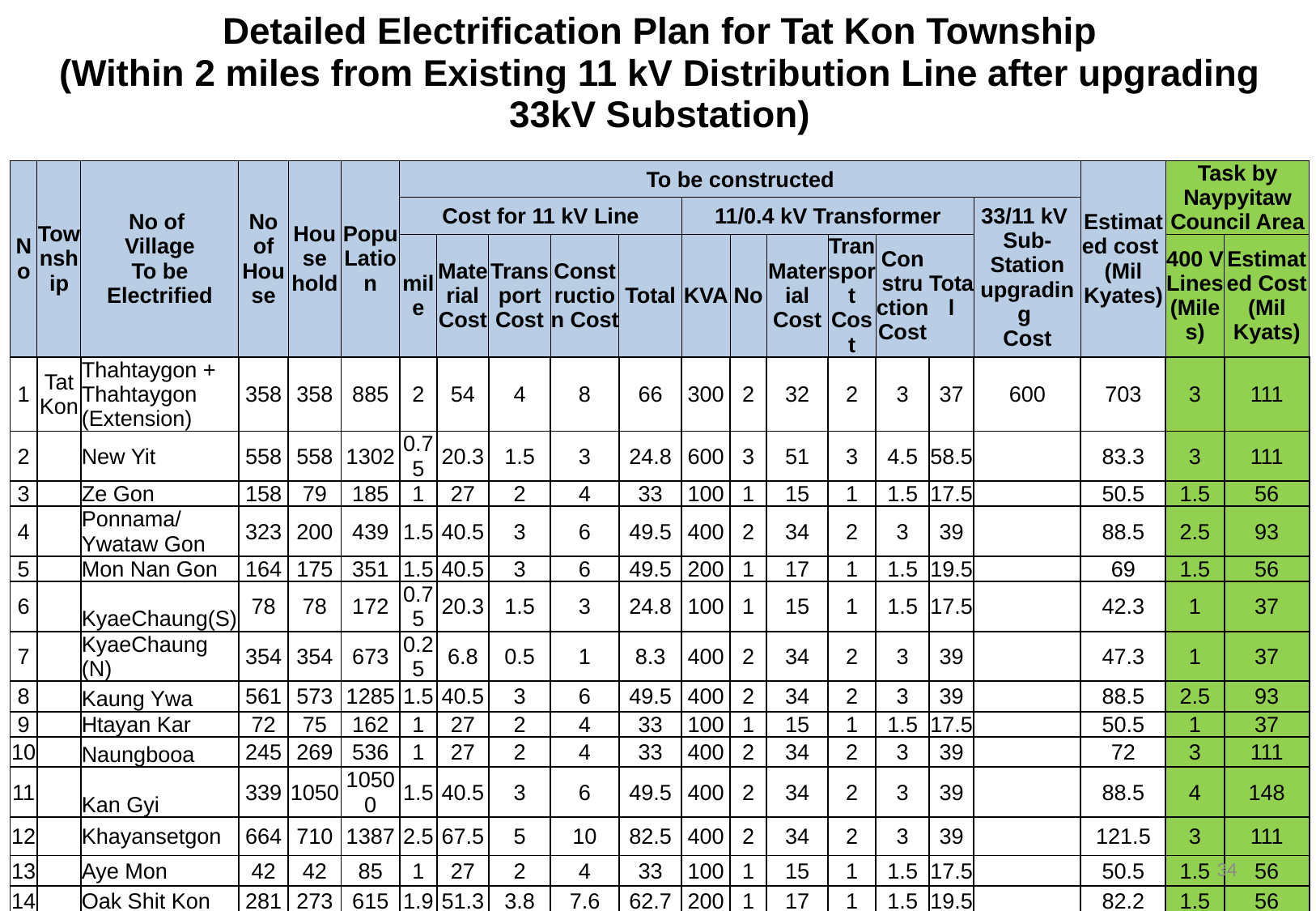

| Detailed Electrification Plan for Tat Kon Township (Within 2 miles from Existing 11 kV Distribution Line after upgrading 33kV Substation) |  |  |  |  |  |  |  |  |  |  |  |  |  |  |  |  |  |  |  |  |  |  |  |  |
| --- | --- | --- | --- | --- | --- | --- | --- | --- | --- | --- | --- | --- | --- | --- | --- | --- | --- | --- | --- | --- | --- | --- | --- | --- |
|  |  |  |  |  |  |  |  |  |  |  |  |  |  |  |  |  |  |  |  |  |  |  |  |  |
| No | Township | No of Village To be Electrified | No of House | House hold | Popu Lation | To be constructed |  |  |  |  |  |  |  |  |  |  |  |  |  |  |  | Estimated cost (Mil Kyates) | Task by Naypyitaw Council Area |  |
|  |  |  |  |  |  | Cost for 11 kV Line |  |  |  |  |  |  | 11/0.4 kV Transformer |  |  |  |  |  |  |  | 33/11 kV Sub-Station upgrading Cost |  |  |  |
|  |  |  |  |  |  | mile | Material Cost | Transport Cost | Construction Cost |  | Total |  | KVA | No | Material Cost |  | Transport Cost | Construction Cost |  | Total |  |  | 400 V Lines (Miles) | Estimat ed Cost (Mil Kyats) |
| 1 | Tat Kon | Thahtaygon + Thahtaygon (Extension) | 358 | 358 | 885 | 2 | 54 | 4 | 8 |  | 66 |  | 300 | 2 | 32 |  | 2 | 3 |  | 37 | 600 | 703 | 3 | 111 |
| 2 |  | New Yit | 558 | 558 | 1302 | 0.75 | 20.3 | 1.5 | 3 |  | 24.8 |  | 600 | 3 | 51 |  | 3 | 4.5 |  | 58.5 |  | 83.3 | 3 | 111 |
| 3 |  | Ze Gon | 158 | 79 | 185 | 1 | 27 | 2 | 4 |  | 33 |  | 100 | 1 | 15 |  | 1 | 1.5 |  | 17.5 |  | 50.5 | 1.5 | 56 |
| 4 |  | Ponnama/ Ywataw Gon | 323 | 200 | 439 | 1.5 | 40.5 | 3 | 6 |  | 49.5 |  | 400 | 2 | 34 |  | 2 | 3 |  | 39 |  | 88.5 | 2.5 | 93 |
| 5 |  | Mon Nan Gon | 164 | 175 | 351 | 1.5 | 40.5 | 3 | 6 |  | 49.5 |  | 200 | 1 | 17 |  | 1 | 1.5 |  | 19.5 |  | 69 | 1.5 | 56 |
| 6 |  | KyaeChaung(S) | 78 | 78 | 172 | 0.75 | 20.3 | 1.5 | 3 |  | 24.8 |  | 100 | 1 | 15 |  | 1 | 1.5 |  | 17.5 |  | 42.3 | 1 | 37 |
| 7 |  | KyaeChaung (N) | 354 | 354 | 673 | 0.25 | 6.8 | 0.5 | 1 |  | 8.3 |  | 400 | 2 | 34 |  | 2 | 3 |  | 39 |  | 47.3 | 1 | 37 |
| 8 |  | Kaung Ywa | 561 | 573 | 1285 | 1.5 | 40.5 | 3 | 6 |  | 49.5 |  | 400 | 2 | 34 |  | 2 | 3 |  | 39 |  | 88.5 | 2.5 | 93 |
| 9 |  | Htayan Kar | 72 | 75 | 162 | 1 | 27 | 2 | 4 |  | 33 |  | 100 | 1 | 15 |  | 1 | 1.5 |  | 17.5 |  | 50.5 | 1 | 37 |
| 10 |  | Naungbooa | 245 | 269 | 536 | 1 | 27 | 2 | 4 |  | 33 |  | 400 | 2 | 34 |  | 2 | 3 |  | 39 |  | 72 | 3 | 111 |
| 11 |  | Kan Gyi | 339 | 1050 | 10500 | 1.5 | 40.5 | 3 | 6 |  | 49.5 |  | 400 | 2 | 34 |  | 2 | 3 |  | 39 |  | 88.5 | 4 | 148 |
| 12 |  | Khayansetgon | 664 | 710 | 1387 | 2.5 | 67.5 | 5 | 10 |  | 82.5 |  | 400 | 2 | 34 |  | 2 | 3 |  | 39 |  | 121.5 | 3 | 111 |
| 13 |  | Aye Mon | 42 | 42 | 85 | 1 | 27 | 2 | 4 |  | 33 |  | 100 | 1 | 15 |  | 1 | 1.5 |  | 17.5 |  | 50.5 | 1.5 | 56 |
| 14 |  | Oak Shit Kon | 281 | 273 | 615 | 1.9 | 51.3 | 3.8 | 7.6 |  | 62.7 |  | 200 | 1 | 17 |  | 1 | 1.5 |  | 19.5 |  | 82.2 | 1.5 | 56 |
| 15 |  | Naung Ngar Pin (S) | 223 | 223 | 483 | 0.5 | 13.5 | 1 | 2 |  | 16.5 |  | 200 | 1 | 17 |  | 1 | 1.5 |  | 19.5 |  | 36 | 1.5 | 56 |
| 16 |  | Thaw Thar | 547 | 586 | 2540 | 2 | 54 | 4 | 8 |  | 66 |  | 400 | 2 | 34 |  | 2 | 3 |  | 39 |  | 105 | 2.5 | 93 |
|  | Total |  | 4967 | 5603 | 21600 | 21 | 557.7 | 41.3 | 82.6 |  | 681.6 |  | 4700 | 26 | 432 |  | 26 | 39 |  | 497 | 600 | 1778.6 | 34 | 1258 |
34